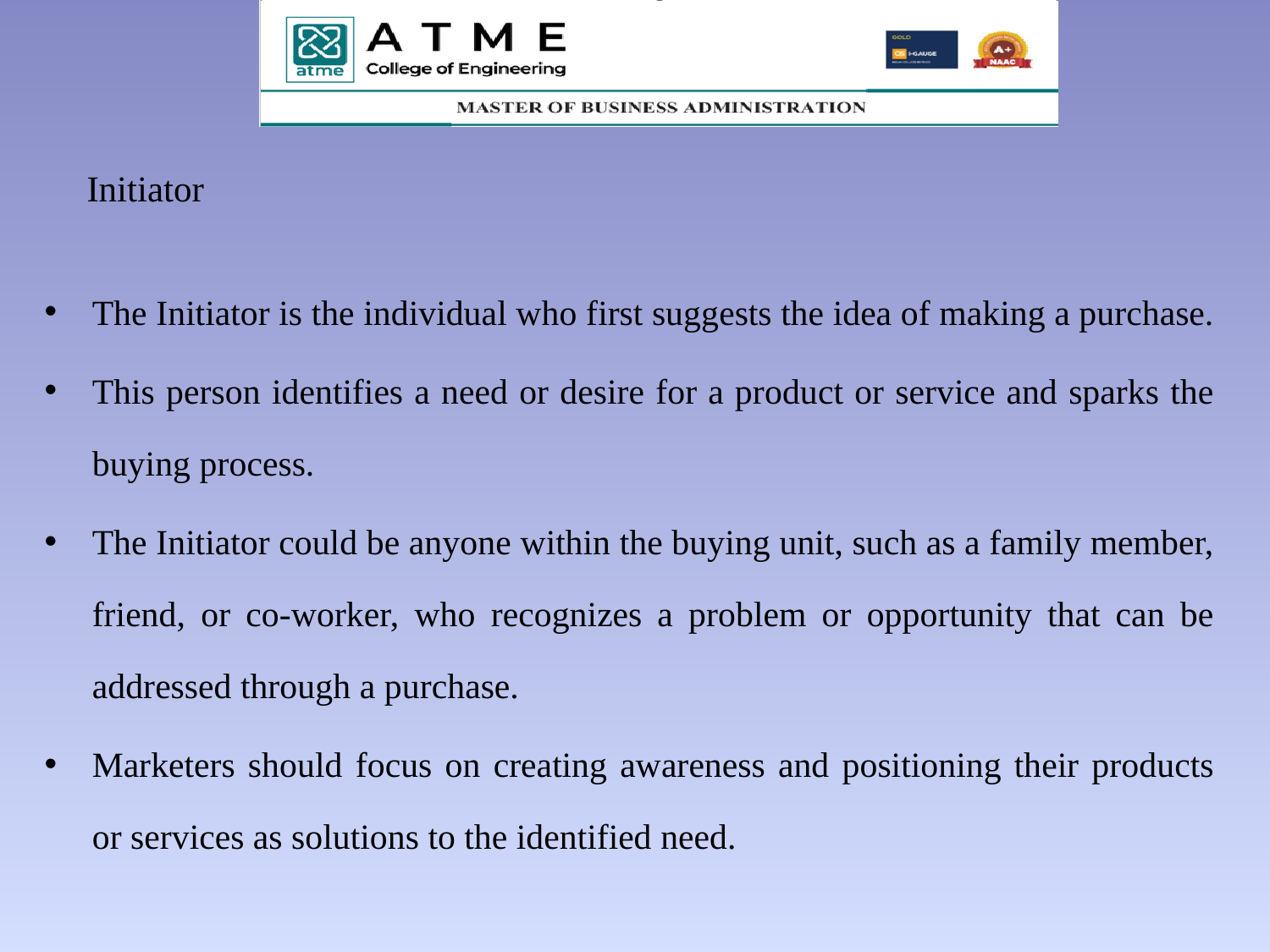

# Initiator
The Initiator is the individual who first suggests the idea of making a purchase.
This person identifies a need or desire for a product or service and sparks the buying process.
The Initiator could be anyone within the buying unit, such as a family member, friend, or co-worker, who recognizes a problem or opportunity that can be addressed through a purchase.
Marketers should focus on creating awareness and positioning their products or services as solutions to the identified need.